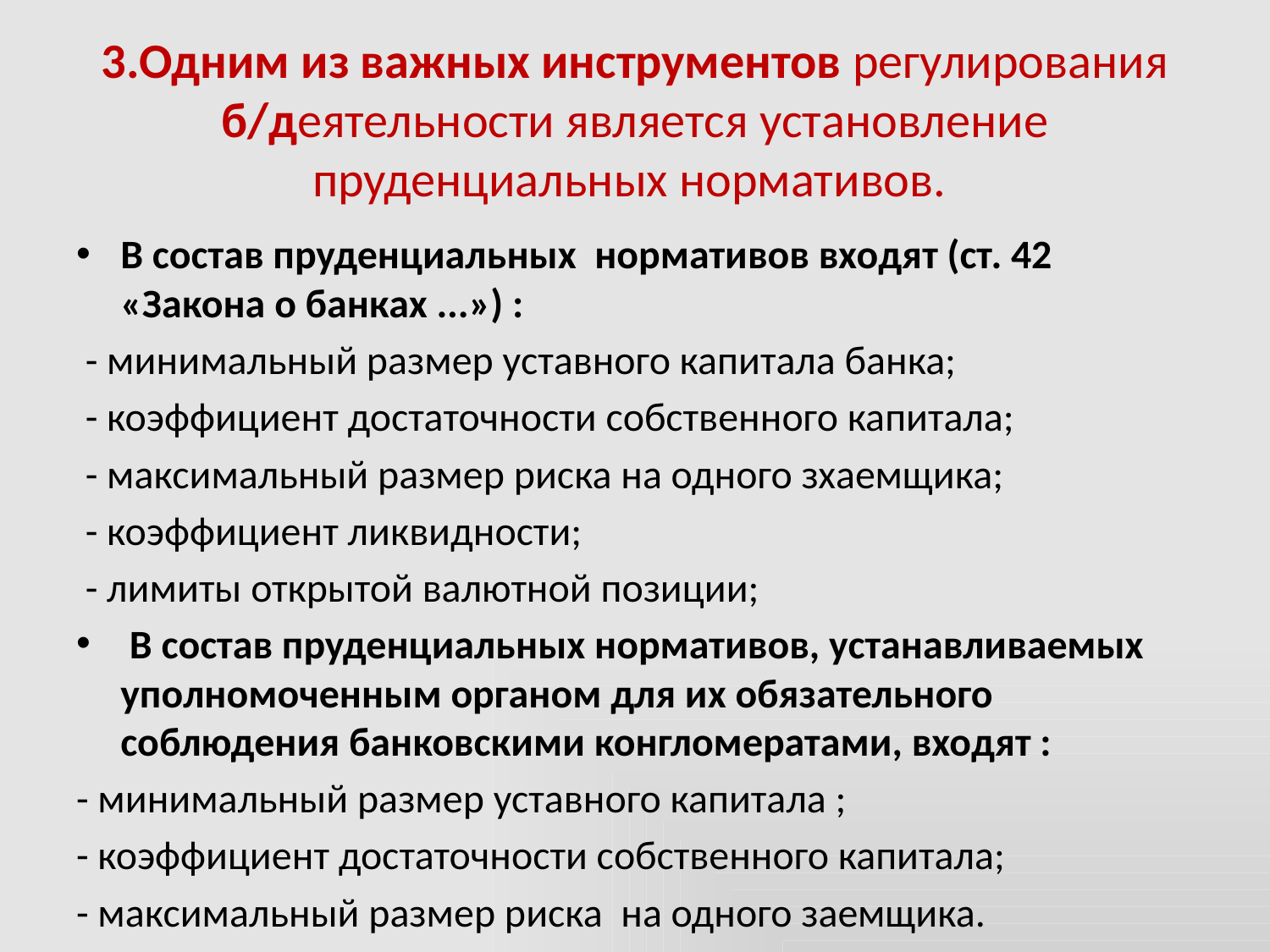

# 3.Одним из важных инструментов регулирования б/деятельности является установление пруденциальных нормативов.
В состав пруденциальных  нормативов входят (ст. 42 «Закона о банках ...») :
 - минимальный размер уставного капитала банка;
 - коэффициент достаточности собственного капитала;
 - максимальный размер риска на одного зхаемщика;
 - коэффициент ликвидности;
 - лимиты открытой валютной позиции;
 В состав пруденциальных нормативов, устанавливаемых уполномоченным органом для их обязательного соблюдения банковскими конгломератами, входят :
- минимальный размер уставного капитала ;
- коэффициент достаточности собственного капитала;
- максимальный размер риска  на одного заемщика.